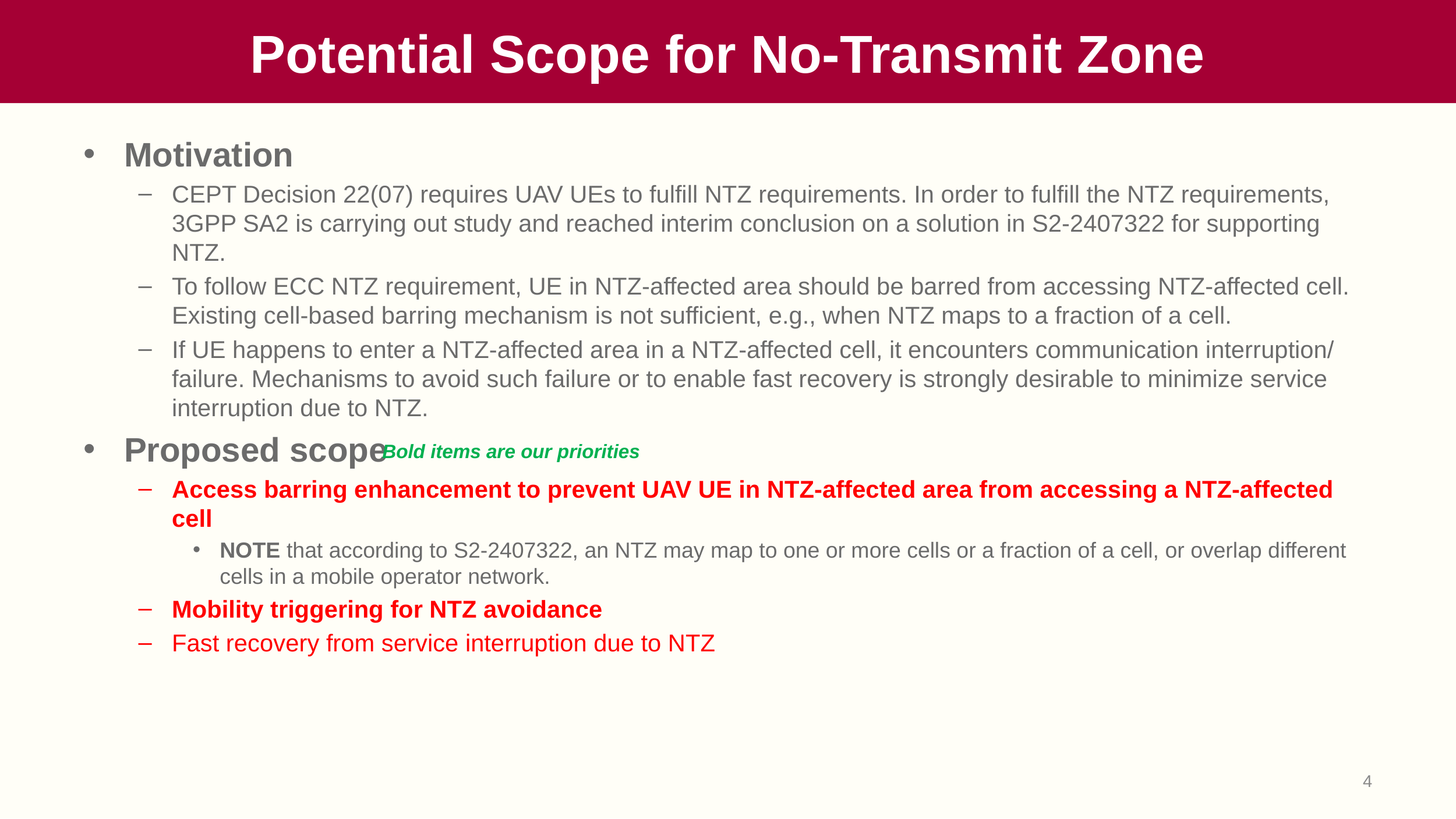

# Potential Scope for No-Transmit Zone
Motivation
CEPT Decision 22(07) requires UAV UEs to fulfill NTZ requirements. In order to fulfill the NTZ requirements, 3GPP SA2 is carrying out study and reached interim conclusion on a solution in S2-2407322 for supporting NTZ.
To follow ECC NTZ requirement, UE in NTZ-affected area should be barred from accessing NTZ-affected cell. Existing cell-based barring mechanism is not sufficient, e.g., when NTZ maps to a fraction of a cell.
If UE happens to enter a NTZ-affected area in a NTZ-affected cell, it encounters communication interruption/failure. Mechanisms to avoid such failure or to enable fast recovery is strongly desirable to minimize service interruption due to NTZ.
Proposed scope
Access barring enhancement to prevent UAV UE in NTZ-affected area from accessing a NTZ-affected cell
NOTE that according to S2-2407322, an NTZ may map to one or more cells or a fraction of a cell, or overlap different cells in a mobile operator network.
Mobility triggering for NTZ avoidance
Fast recovery from service interruption due to NTZ

Bold items are our priorities
4